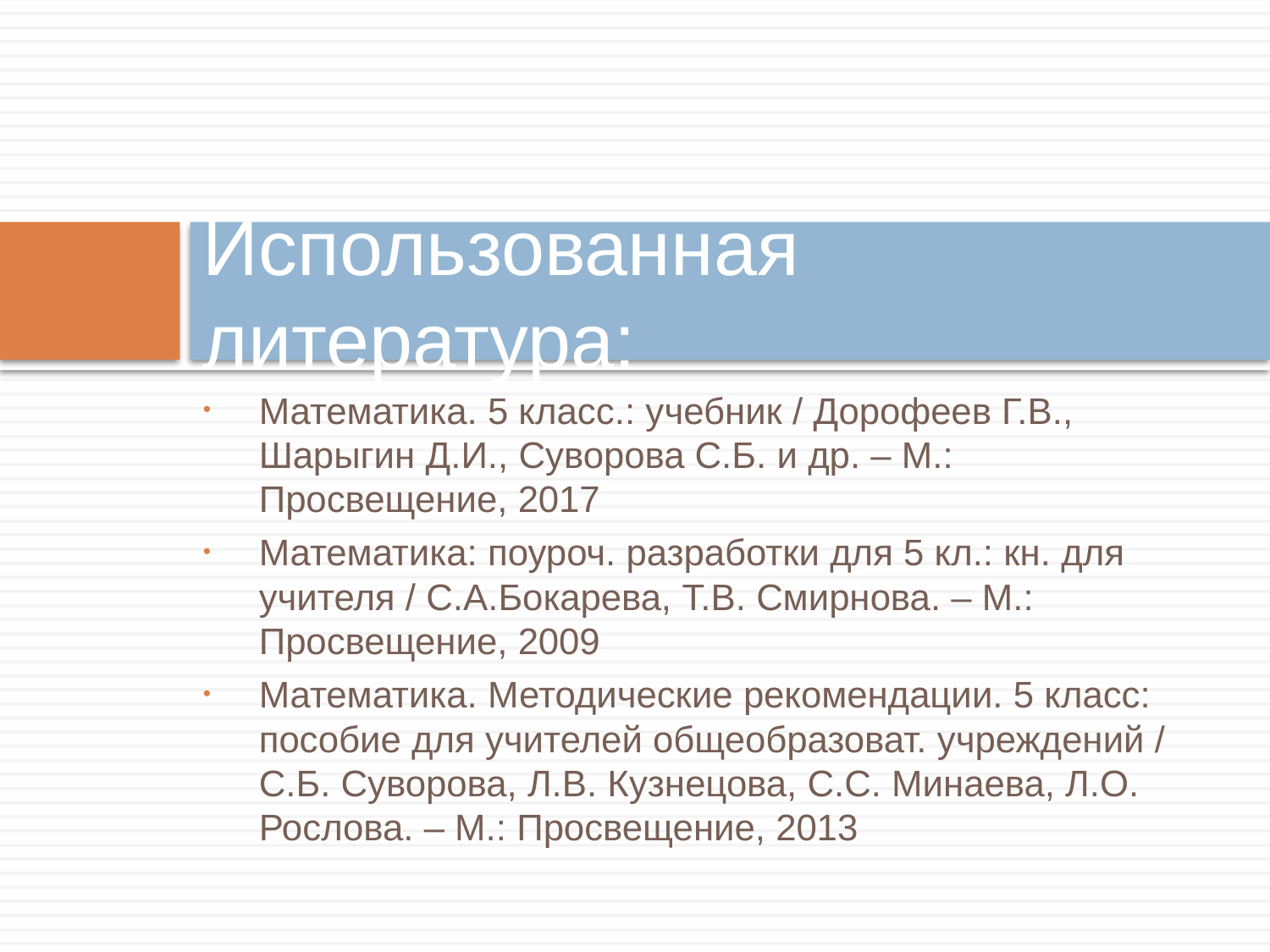

# Использованная литература:
Математика. 5 класс.: учебник / Дорофеев Г.В., Шарыгин Д.И., Суворова С.Б. и др. – М.: Просвещение, 2017
Математика: поуроч. разработки для 5 кл.: кн. для учителя / С.А.Бокарева, Т.В. Смирнова. – М.: Просвещение, 2009
Математика. Методические рекомендации. 5 класс: пособие для учителей общеобразоват. учреждений / С.Б. Суворова, Л.В. Кузнецова, С.С. Минаева, Л.О. Рослова. – М.: Просвещение, 2013